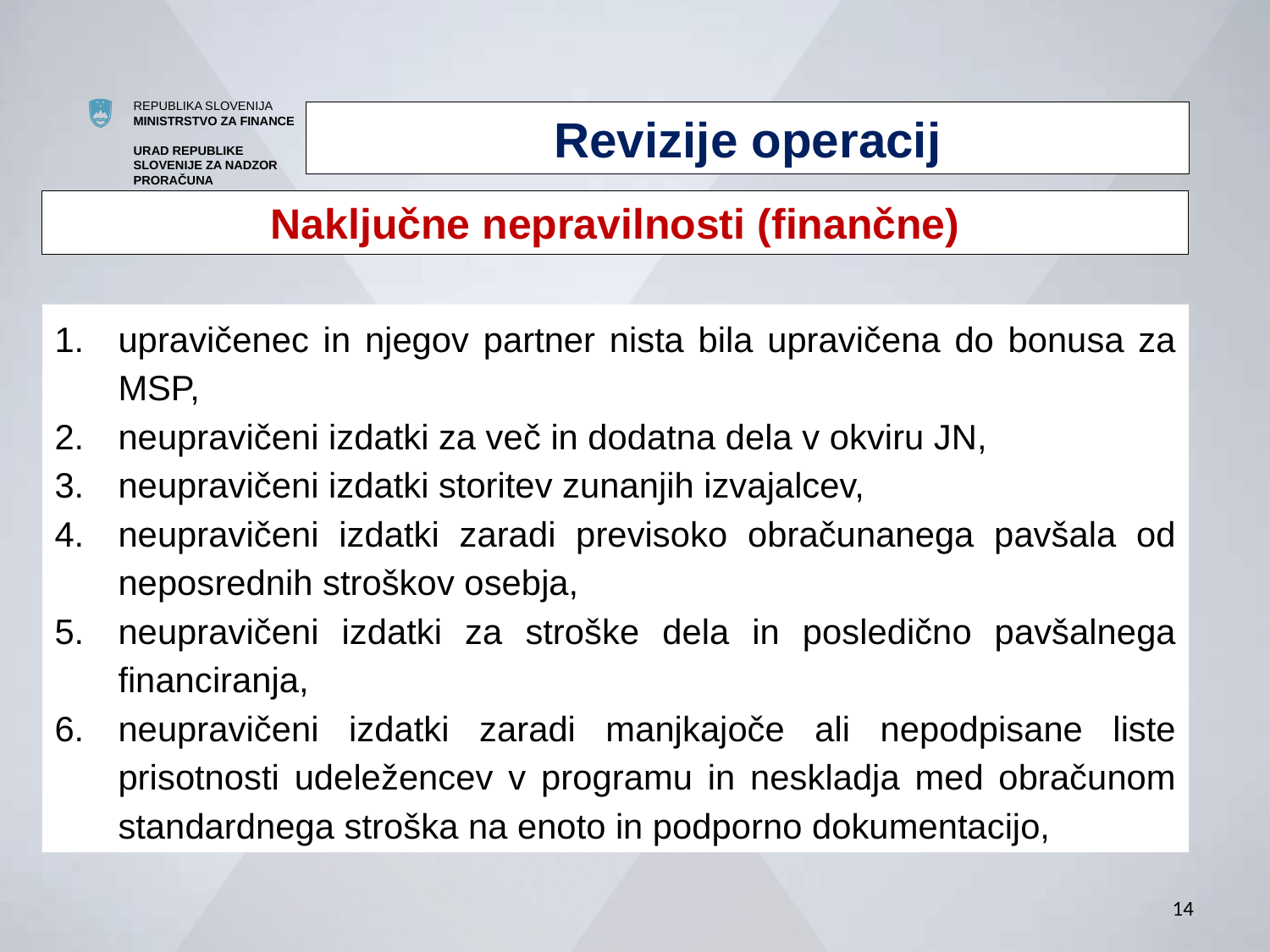

Revizije operacij
Naključne nepravilnosti (finančne)
upravičenec in njegov partner nista bila upravičena do bonusa za MSP,
neupravičeni izdatki za več in dodatna dela v okviru JN,
neupravičeni izdatki storitev zunanjih izvajalcev,
neupravičeni izdatki zaradi previsoko obračunanega pavšala od neposrednih stroškov osebja,
neupravičeni izdatki za stroške dela in posledično pavšalnega financiranja,
neupravičeni izdatki zaradi manjkajoče ali nepodpisane liste prisotnosti udeležencev v programu in neskladja med obračunom standardnega stroška na enoto in podporno dokumentacijo,
14